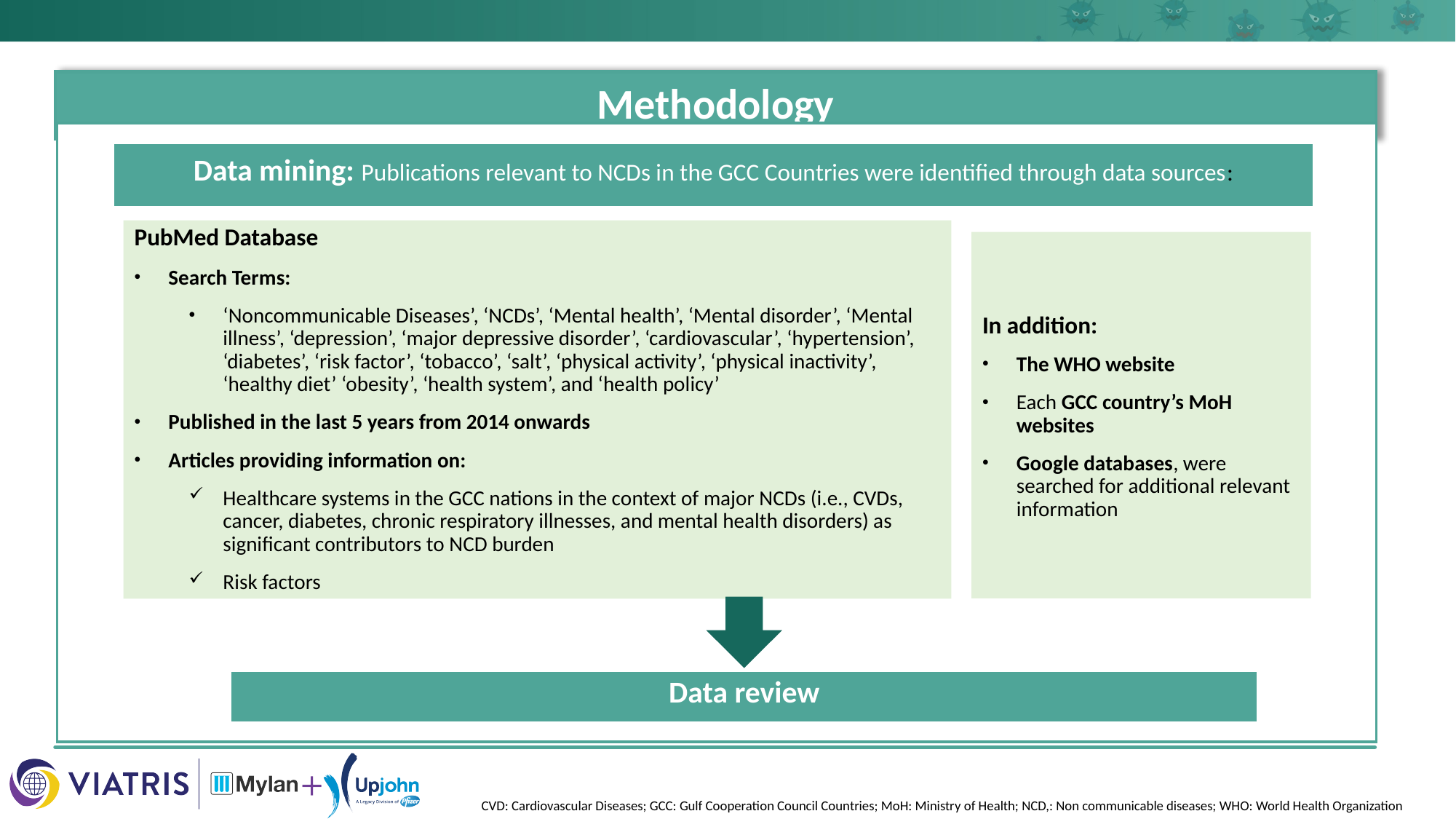

Methodology

Data mining: Publications relevant to NCDs in the GCC Countries were identified through data sources:
PubMed Database
Search Terms:
‘Noncommunicable Diseases’, ‘NCDs’, ‘Mental health’, ‘Mental disorder’, ‘Mental illness’, ‘depression’, ‘major depressive disorder’, ‘cardiovascular’, ‘hypertension’, ‘diabetes’, ‘risk factor’, ‘tobacco’, ‘salt’, ‘physical activity’, ‘physical inactivity’, ‘healthy diet’ ‘obesity’, ‘health system’, and ‘health policy’
Published in the last 5 years from 2014 onwards
Articles providing information on:
Healthcare systems in the GCC nations in the context of major NCDs (i.e., CVDs, cancer, diabetes, chronic respiratory illnesses, and mental health disorders) as significant contributors to NCD burden
Risk factors
In addition:
The WHO website
Each GCC country’s MoH websites
Google databases, were searched for additional relevant information

Data review
CVD: Cardiovascular Diseases; GCC: Gulf Cooperation Council Countries; MoH: Ministry of Health; NCD,: Non communicable diseases; WHO: World Health Organization